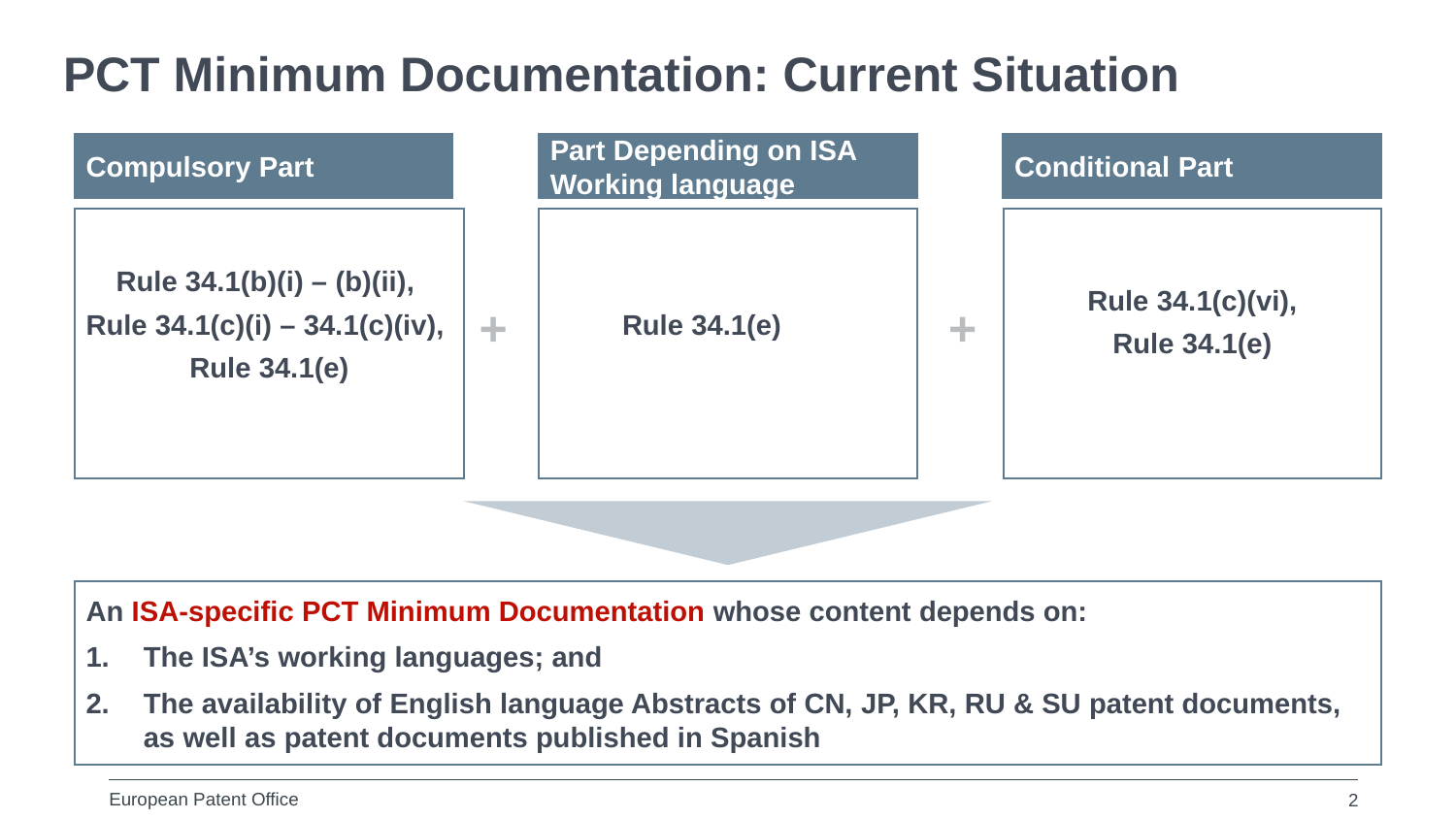

# PCT Minimum Documentation: Current Situation
Compulsory Part

Rule 34.1(b)(i) – (b)(ii),
Rule 34.1(c)(i) – 34.1(c)(iv),
Rule 34.1(e)
Conditional Part

 Rule 34.1(c)(vi),
Rule 34.1(e)

Part Depending on ISA Working language

         Rule 34.1(e)
+
+

An ISA-specific PCT Minimum Documentation whose content depends on:
The ISA’s working languages; and
The availability of English language Abstracts of CN, JP, KR, RU & SU patent documents, as well as patent documents published in Spanish
2